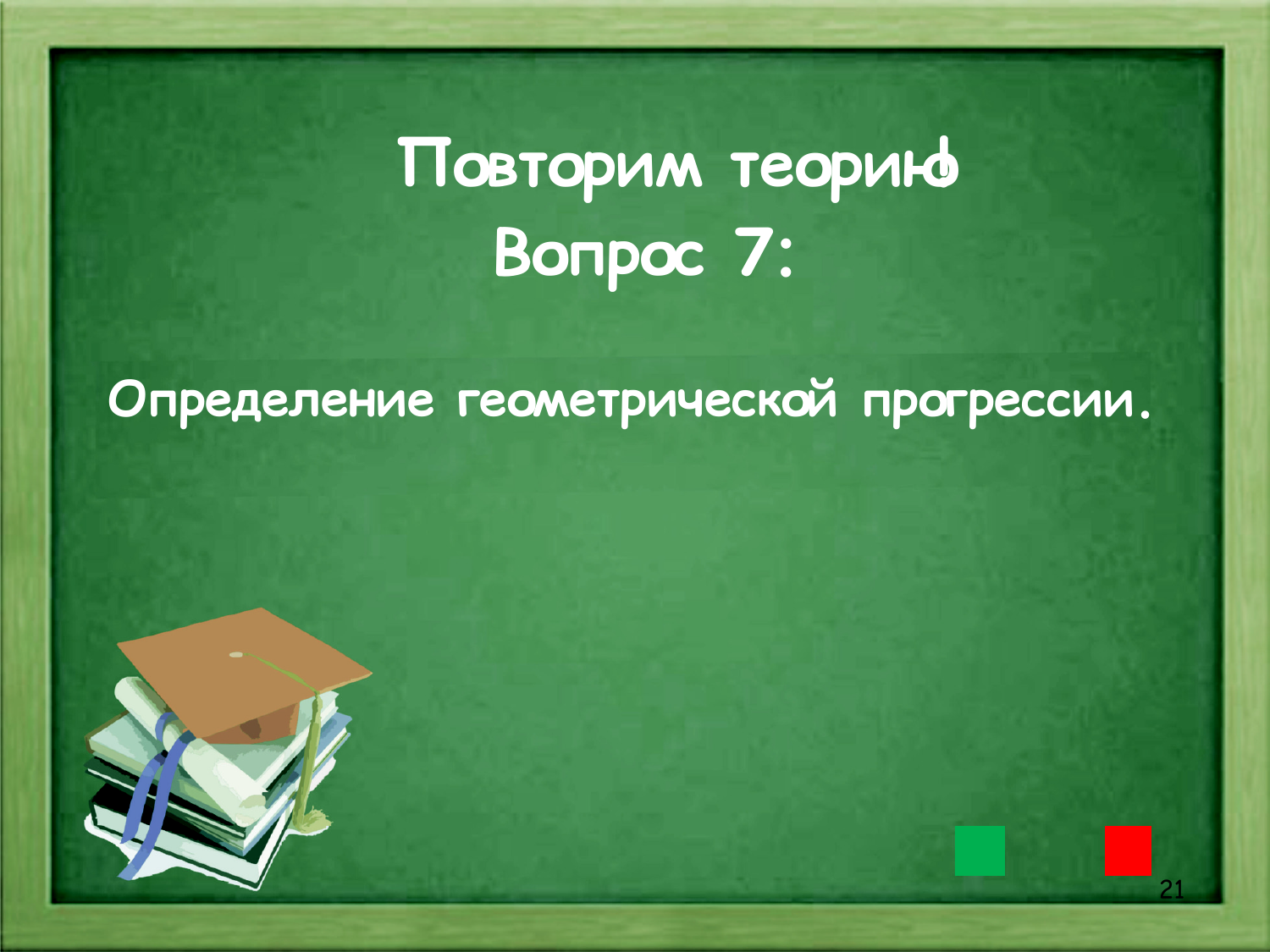

Повторим теорию!
Вопрос 7:

Определение геометрической прогрессии.

21